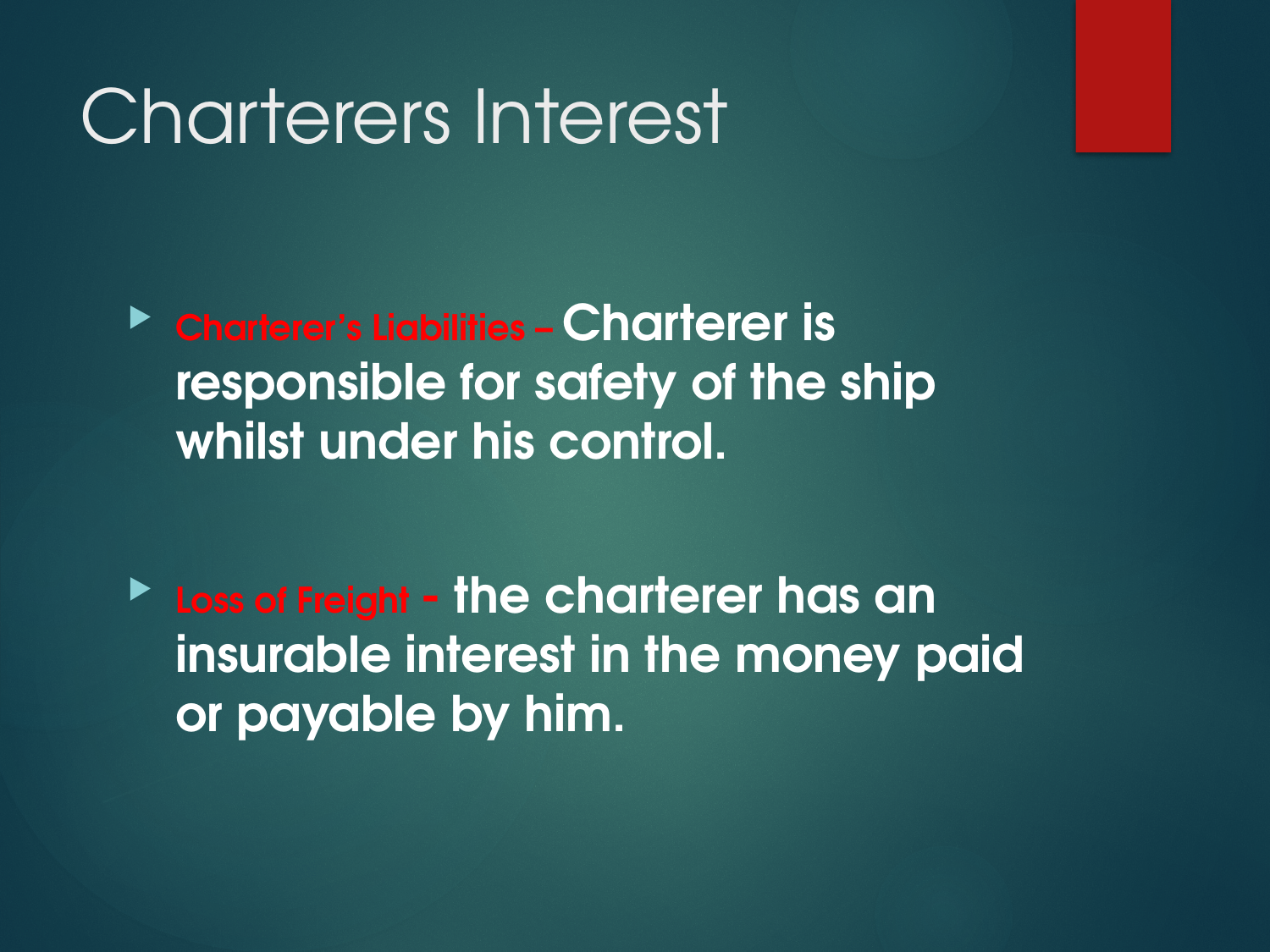

# Charterers Interest
Charterer’s Liabilities – Charterer is responsible for safety of the ship whilst under his control.

Loss of Freight - the charterer has an insurable interest in the money paid or payable by him.